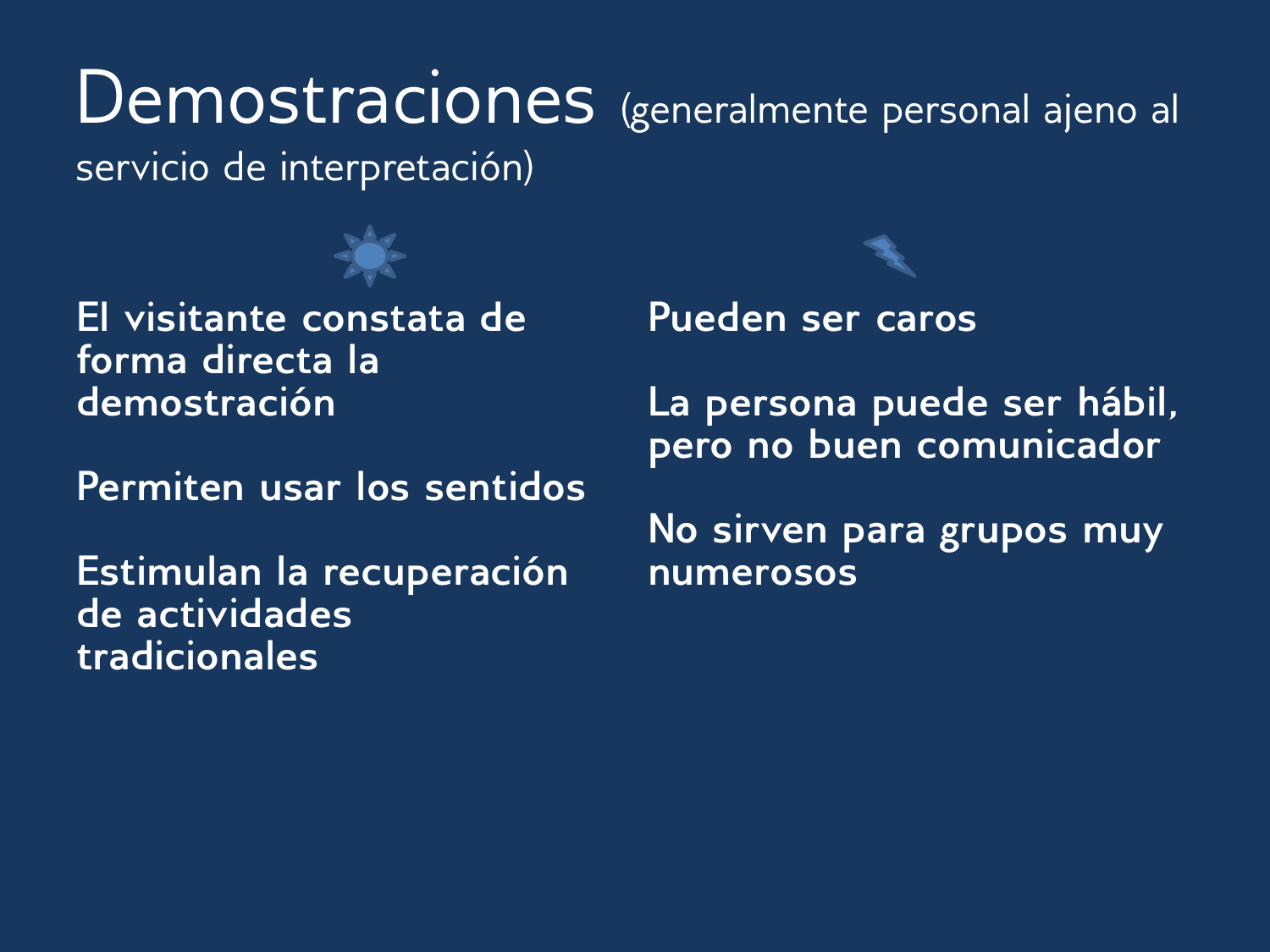

Demostraciones (generalmente personal ajeno al servicio de interpretación)
| El visitante constata de forma directa la demostración Permiten usar los sentidos Estimulan la recuperación de actividades tradicionales | Pueden ser caros La persona puede ser hábil, pero no buen comunicador No sirven para grupos muy numerosos |
| --- | --- |